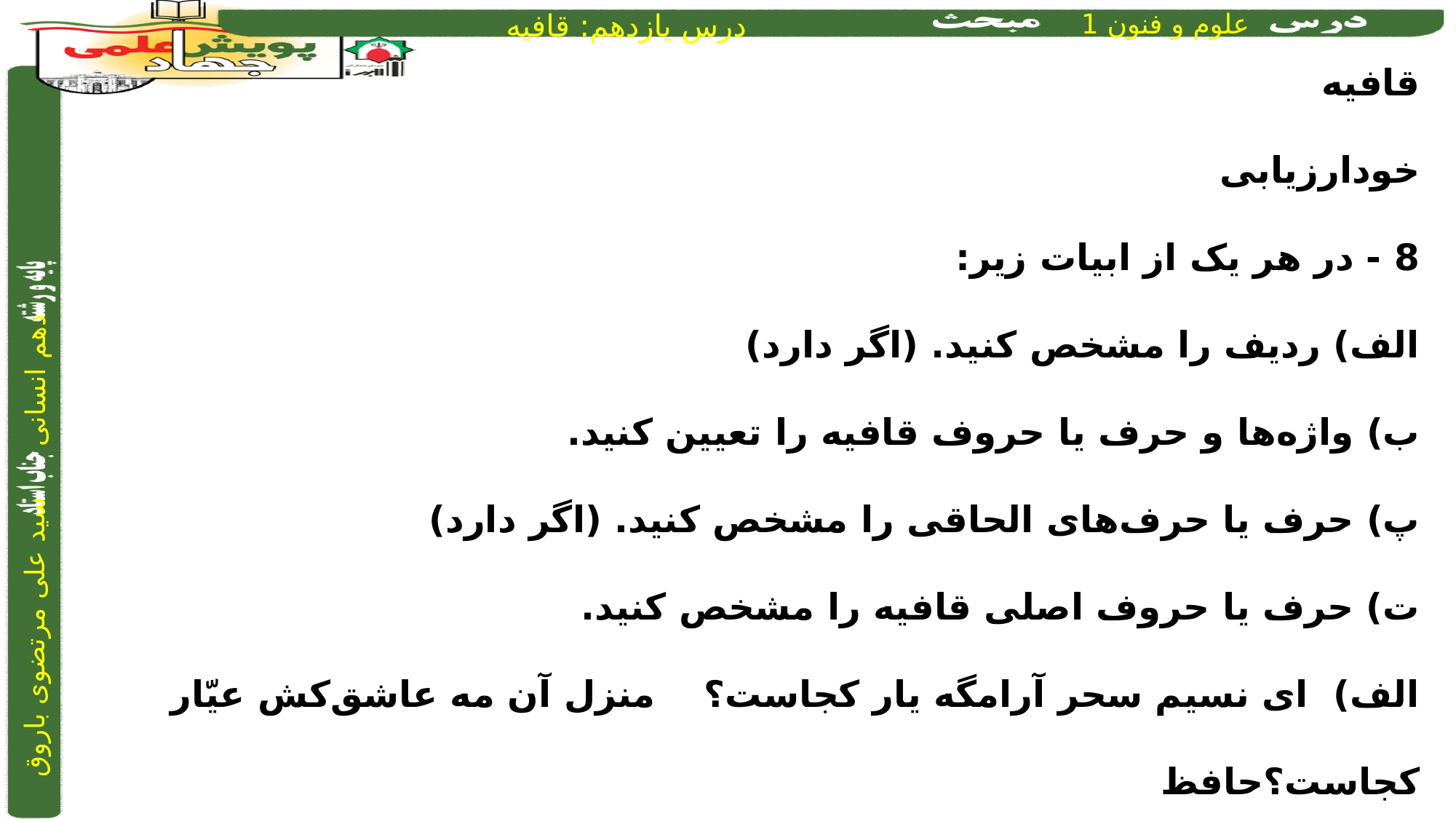

قافیه
خودارزیابی
8 - در هر یک از ابیات زیر:
الف) ردیف را مشخص کنید. (اگر دارد)
ب) واژه‌ها و حرف یا حروف قافیه را تعیین کنید.
پ) حرف یا حرف‌های الحاقی را مشخص کنید. (اگر دارد)
ت) حرف یا حروف اصلی قافیه را مشخص کنید.
الف)  ای نسیم سحر آرامگه یار کجاست؟		منزل آن مه عاشق‌کش عیّار کجاست؟	حافظ